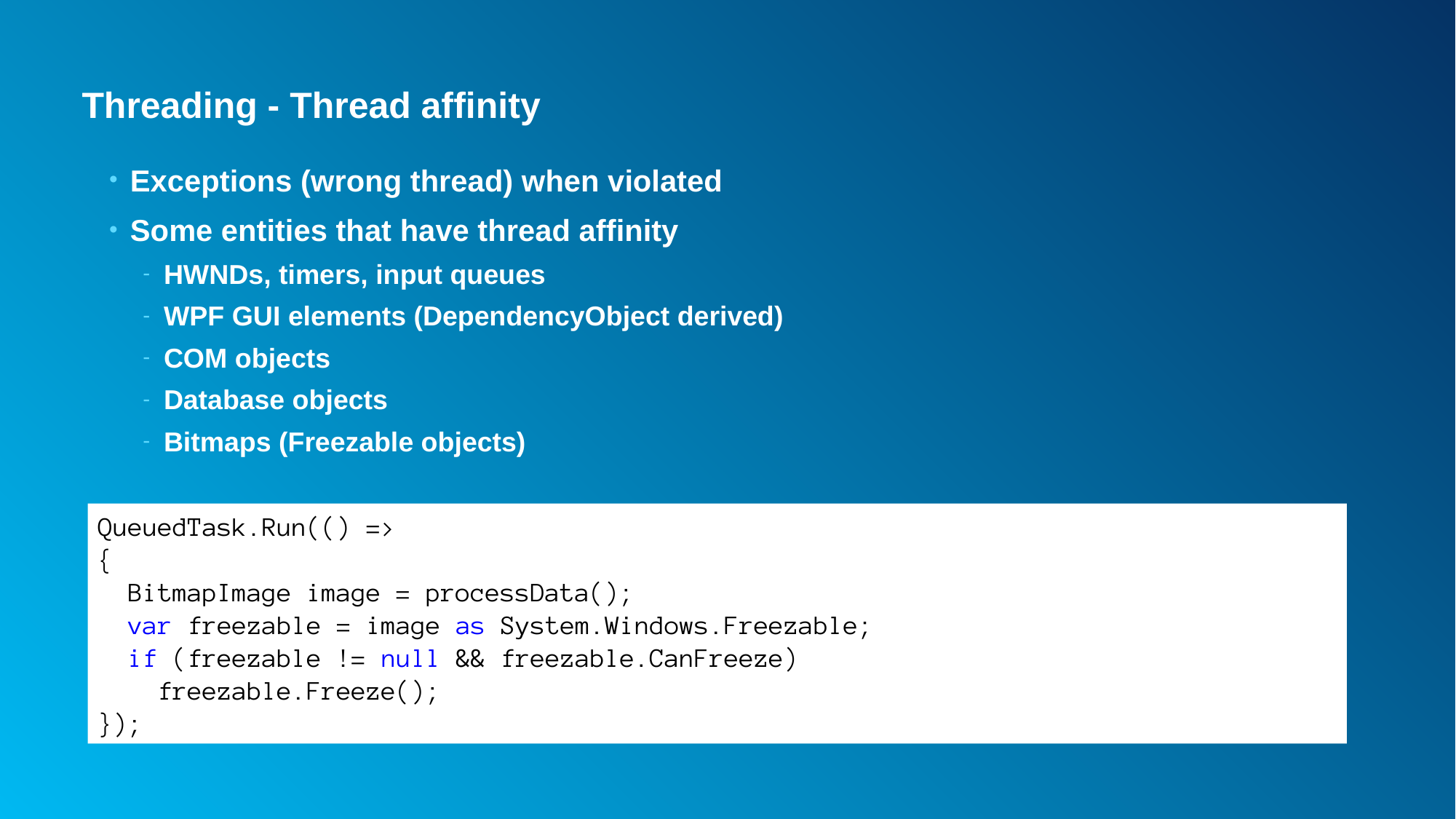

# Threading - Thread affinity
Exceptions (wrong thread) when violated
Some entities that have thread affinity
HWNDs, timers, input queues
WPF GUI elements (DependencyObject derived)
COM objects
Database objects
Bitmaps (Freezable objects)
QueuedTask.Run(() =>
{
  BitmapImage image = processData();
  var freezable = image as System.Windows.Freezable;
  if (freezable != null && freezable.CanFreeze)
    freezable.Freeze();
});